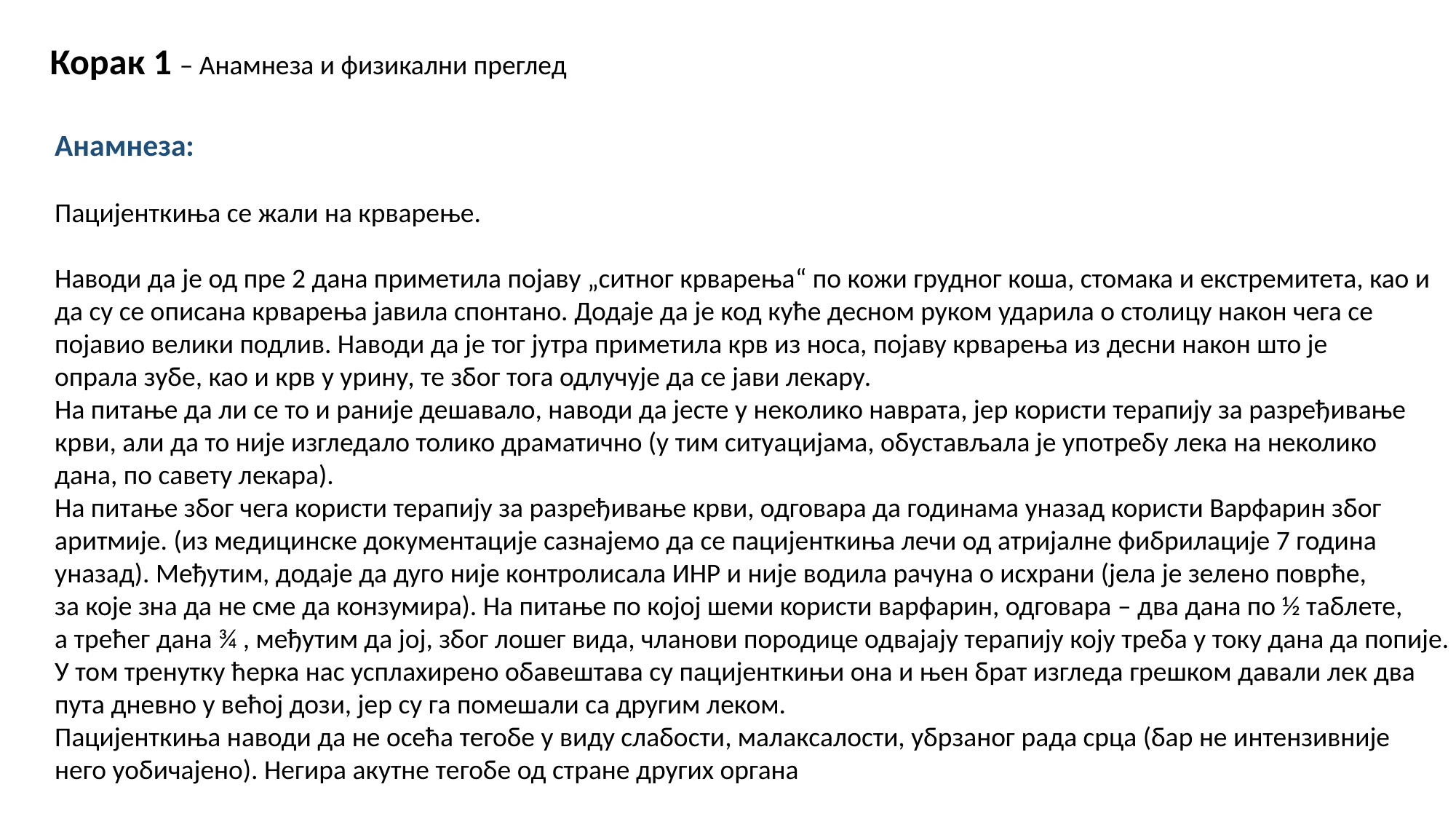

Корак 1 – Анамнеза и физикални преглед
Анамнеза:

Пацијенткиња се жали на крварење.

Наводи да је од пре 2 дана приметила појаву „ситног крварења“ по кожи грудног коша, стомака и екстремитета, као и
да су се описана крварења јавила спонтано. Додаје да је код куће десном руком ударила о столицу након чега се
појавио велики подлив. Наводи да је тог јутра приметила крв из носа, појаву крварења из десни након што је
опрала зубе, као и крв у урину, те због тога одлучује да се јави лекару.
На питање да ли се то и раније дешавало, наводи да јесте у неколико наврата, јер користи терапију за разређивање
крви, али да то није изгледало толико драматично (у тим ситуацијама, обустављала је употребу лека на неколико
дана, по савету лекара).
На питање због чега користи терапију за разређивање крви, одговара да годинама уназад користи Варфарин због
аритмије. (из медицинске документације сазнајемо да се пацијенткиња лечи од атријалне фибрилације 7 година
уназад). Међутим, додаје да дуго није контролисала ИНР и није водила рачуна о исхрани (јела је зелено поврће,
за које зна да не сме да конзумира). На питање по којој шеми користи варфарин, одговара – два дана по ½ таблете,
а трећег дана ¾ , међутим да јој, због лошег вида, чланови породице одвајају терапију коју треба у току дана да попије.
У том тренутку ћерка нас усплахирено обавештава су пацијенткињи она и њен брат изгледа грешком давали лек два
пута дневно у већој дози, јер су га помешали са другим леком.
Пацијенткиња наводи да не осећа тегобе у виду слабости, малаксалости, убрзаног рада срца (бар не интензивније
него уобичајено). Негира акутне тегобе од стране других органа